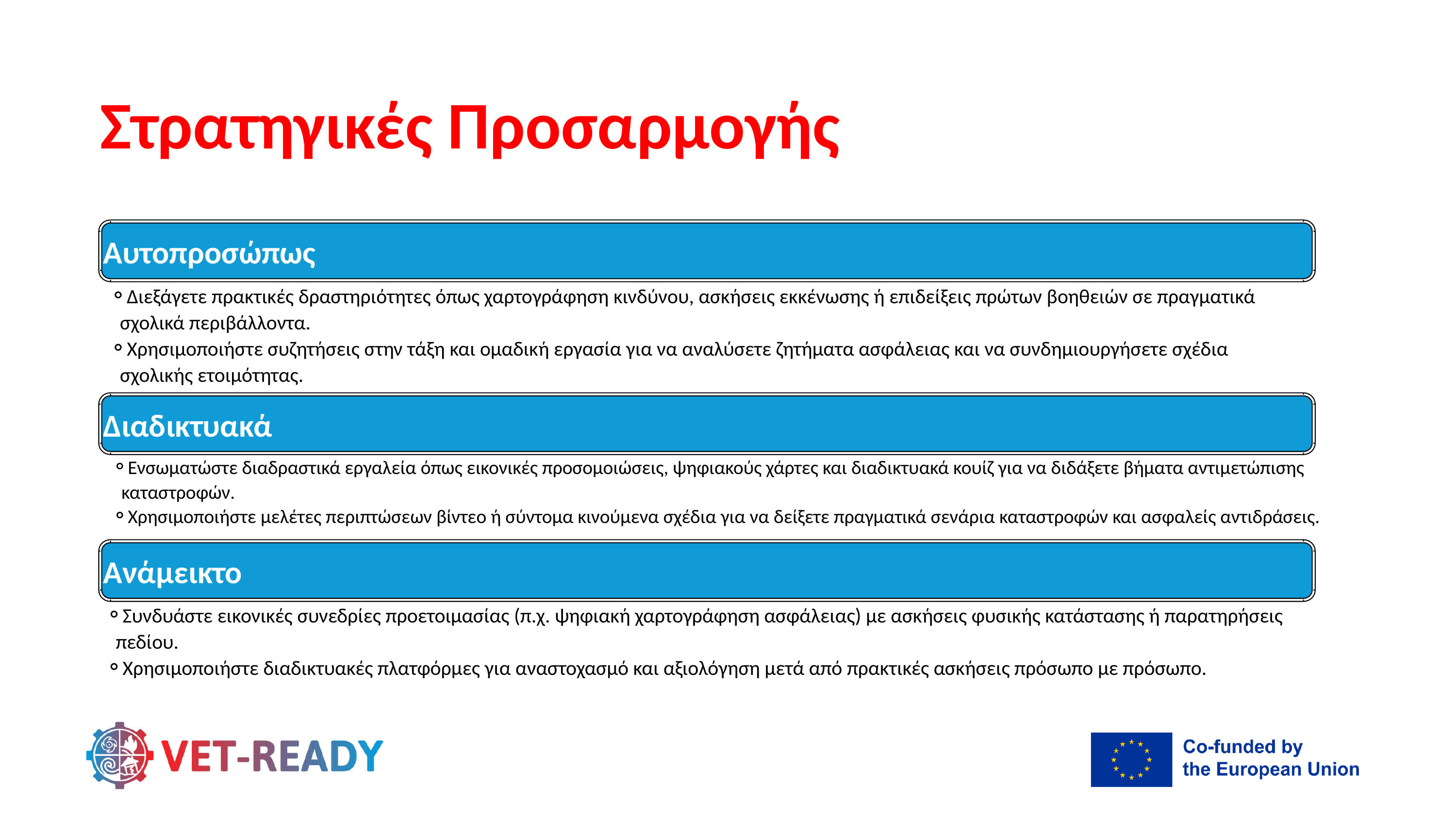

Στρατηγικές Προσαρμογής

Αυτοπροσώπως
Διεξάγετε πρακτικές δραστηριότητες όπως χαρτογράφηση κινδύνου, ασκήσεις εκκένωσης ή επιδείξεις πρώτων βοηθειών σε πραγματικά σχολικά περιβάλλοντα.
Χρησιμοποιήστε συζητήσεις στην τάξη και ομαδική εργασία για να αναλύσετε ζητήματα ασφάλειας και να συνδημιουργήσετε σχέδια σχολικής ετοιμότητας.

Διαδικτυακά
Ενσωματώστε διαδραστικά εργαλεία όπως εικονικές προσομοιώσεις, ψηφιακούς χάρτες και διαδικτυακά κουίζ για να διδάξετε βήματα αντιμετώπισης καταστροφών.
Χρησιμοποιήστε μελέτες περιπτώσεων βίντεο ή σύντομα κινούμενα σχέδια για να δείξετε πραγματικά σενάρια καταστροφών και ασφαλείς αντιδράσεις.

Ανάμεικτο
Συνδυάστε εικονικές συνεδρίες προετοιμασίας (π.χ. ψηφιακή χαρτογράφηση ασφάλειας) με ασκήσεις φυσικής κατάστασης ή παρατηρήσεις πεδίου.
Χρησιμοποιήστε διαδικτυακές πλατφόρμες για αναστοχασμό και αξιολόγηση μετά από πρακτικές ασκήσεις πρόσωπο με πρόσωπο.